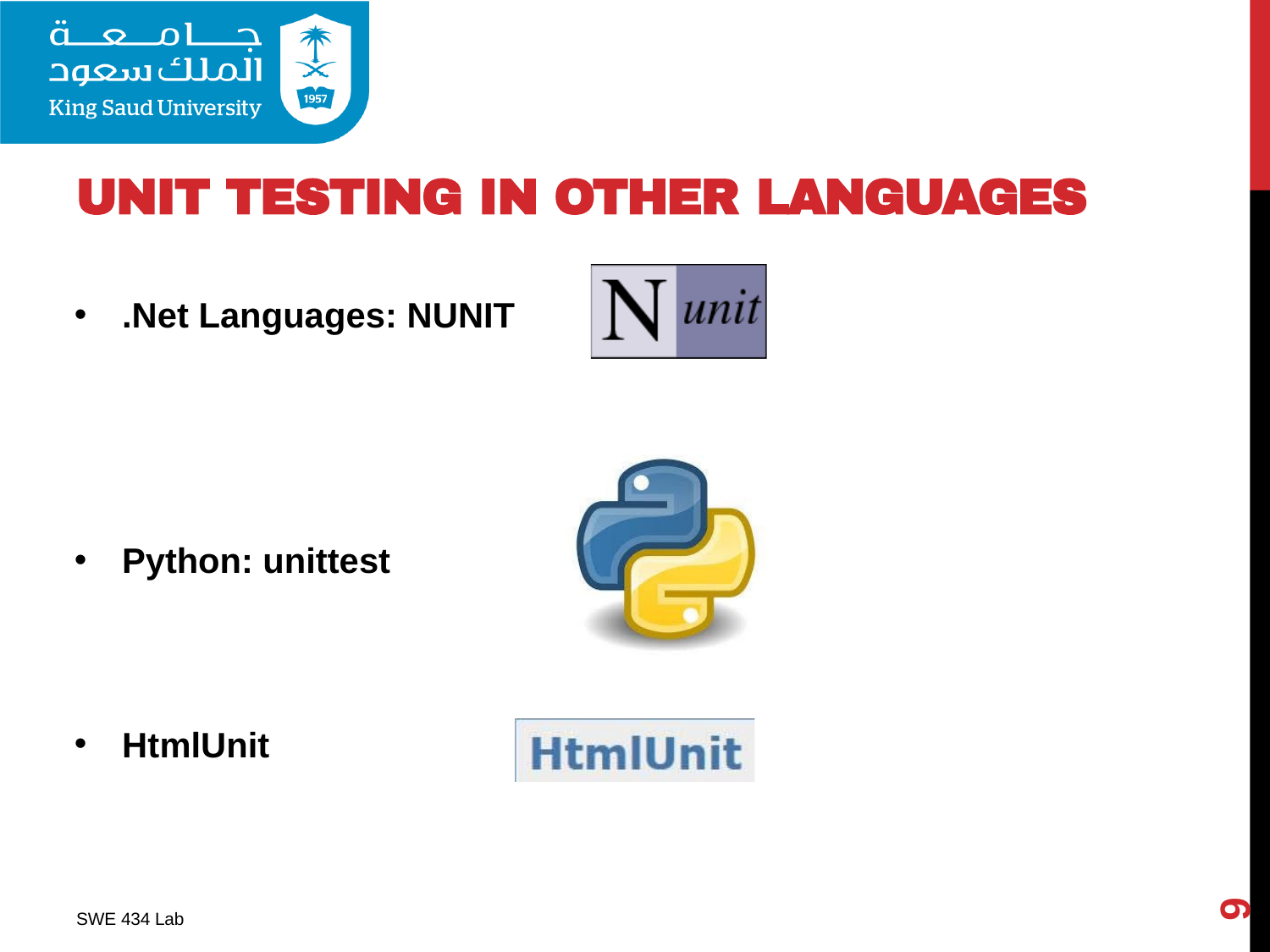

# UNIT TESTING IN OTHER LANGUAGES

.Net Languages: NUNIT

Python: unittest

HtmlUnit
9
SWE 434 Lab